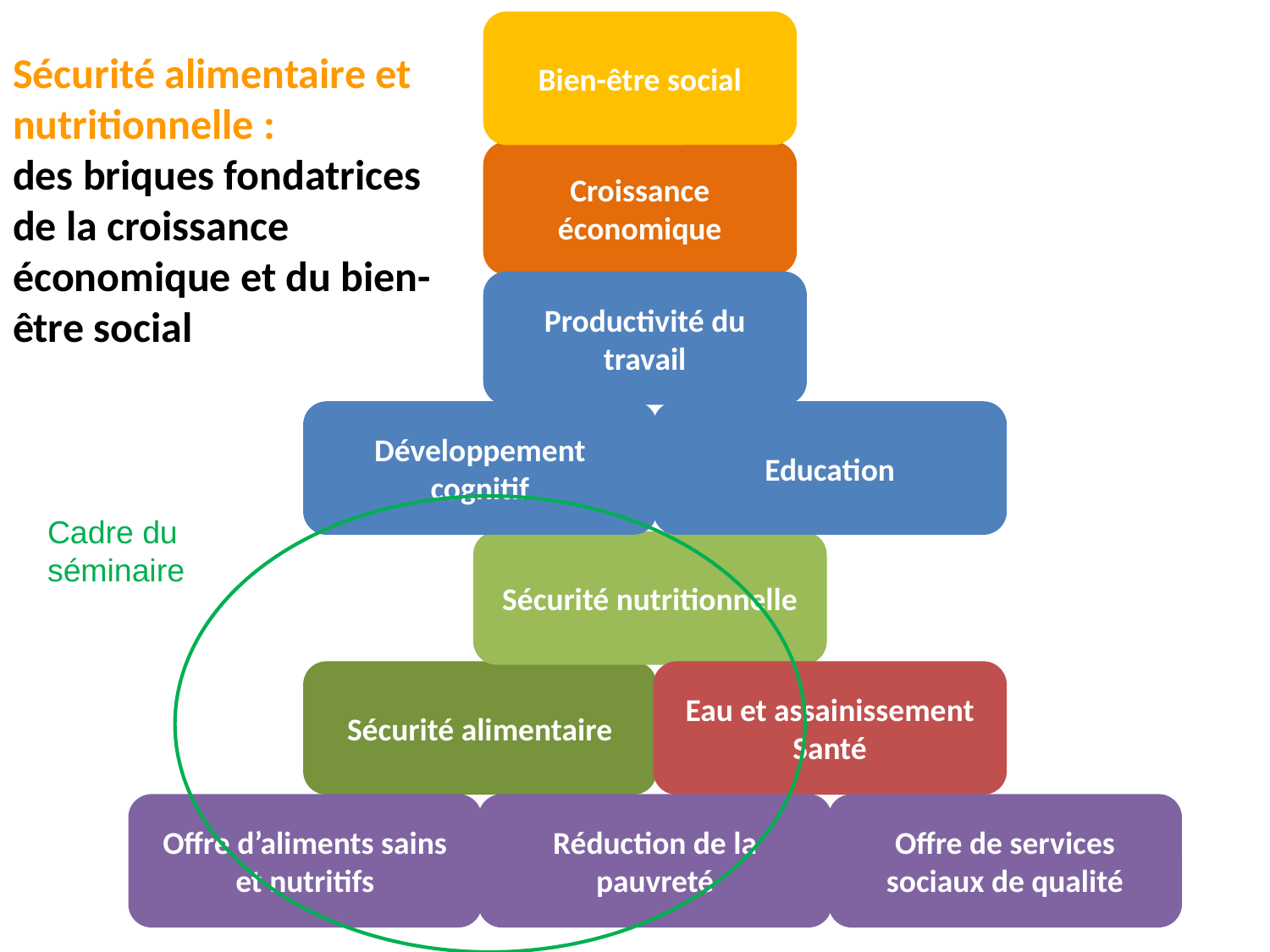

# Sécurité alimentaire et nutritionnelle : des briques fondatrices de la croissance économique et du bien-être social
Bien-être social
Croissance économique
Productivité du travail
Développement cognitif
Education

Cadre du séminaire
Sécurité nutritionnelle
Sécurité alimentaire
Eau et assainissement Santé
Offre d’aliments sains et nutritifs
Réduction de la pauvreté
Offre de services sociaux de qualité